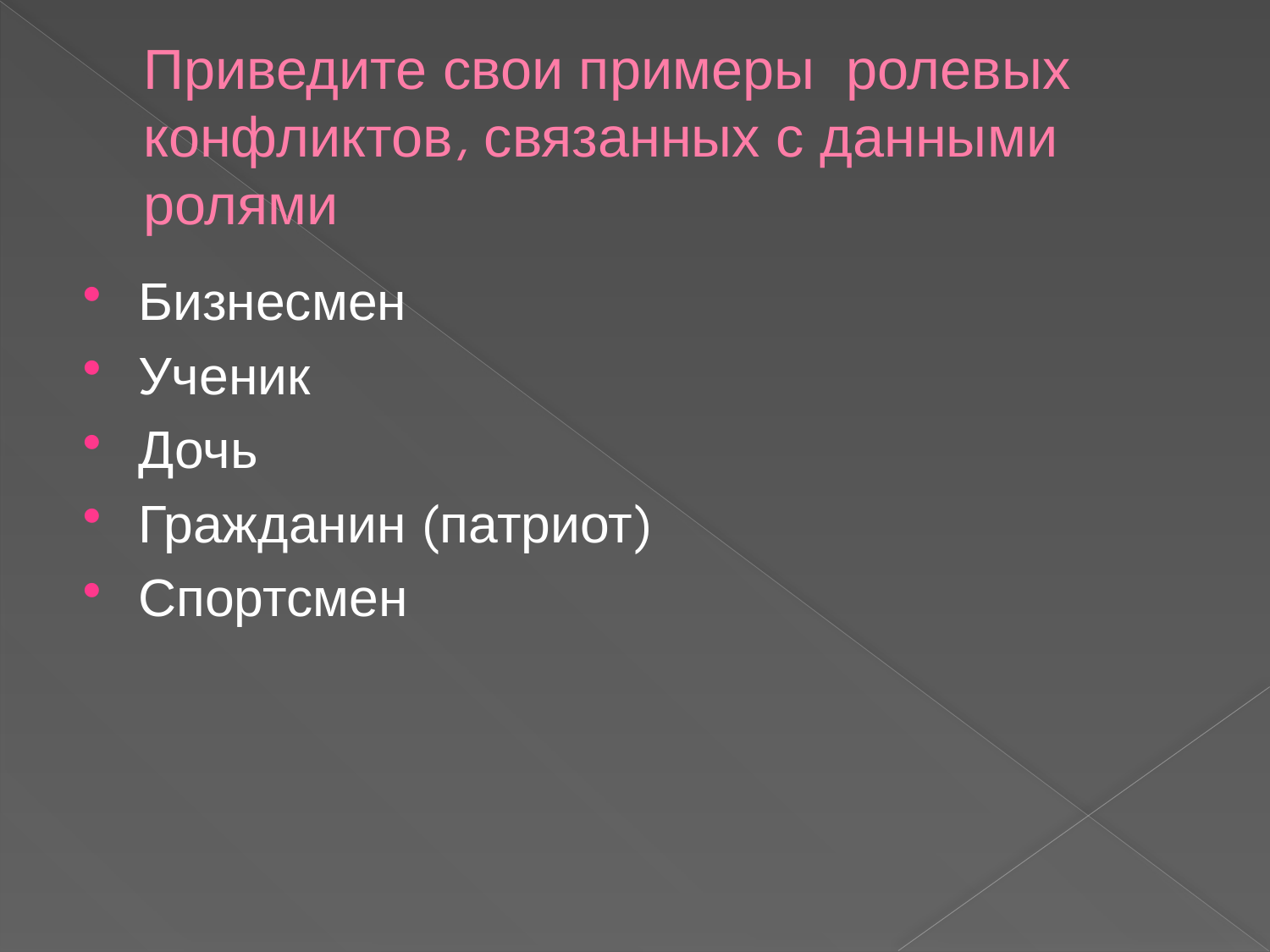

# Приведите свои примеры  ролевых конфликтов, связанных с данными ролями
Бизнесмен
Ученик
Дочь
Гражданин (патриот)
Спортсмен